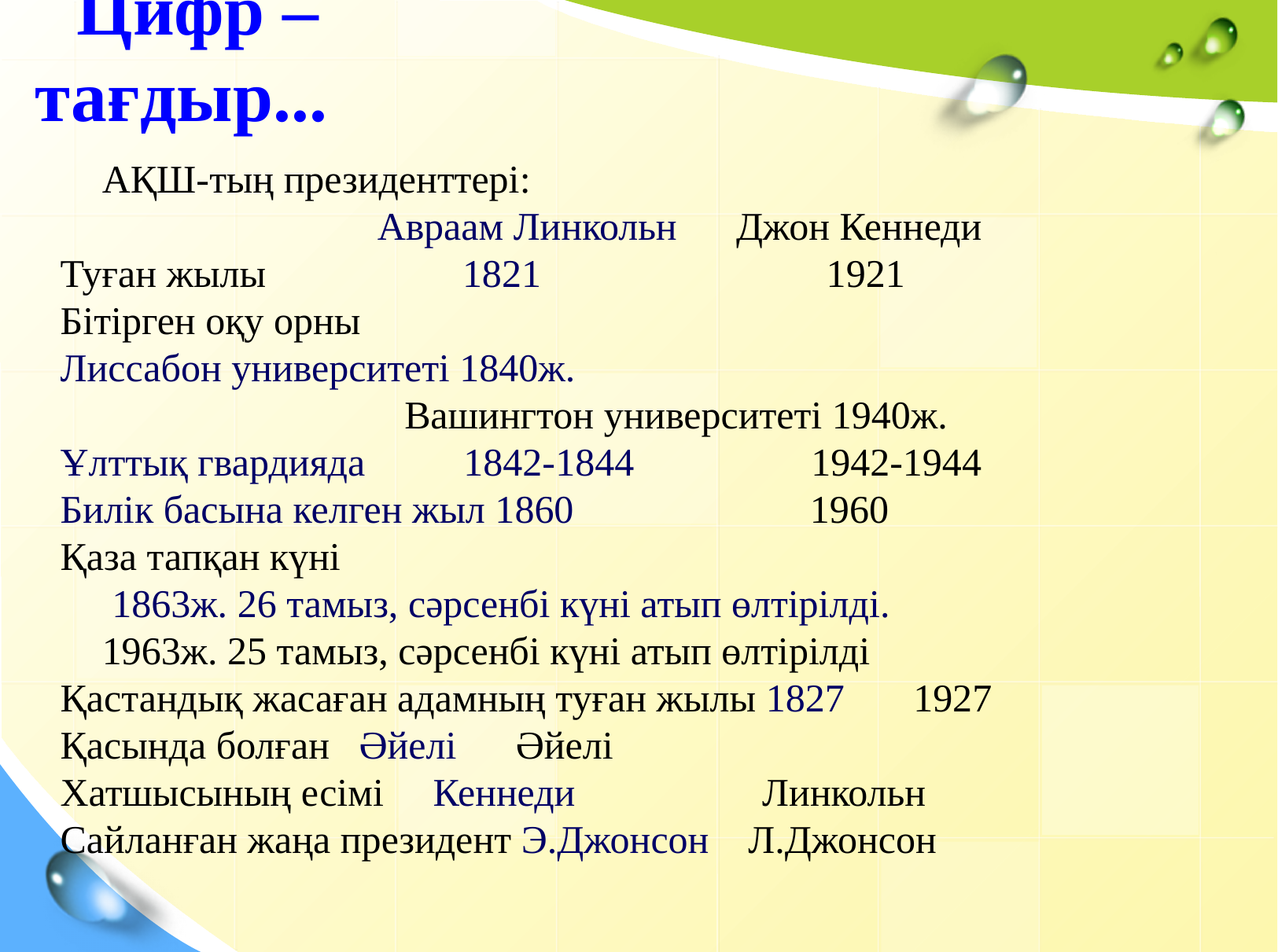

Цифр – тағдыр...
АҚШ-тың президенттері:
                            Авраам Линкольн      Джон Кеннеди
Туған жылы                    1821                             1921
Бітірген оқу орны            
Лиссабон университеті 1840ж. 
                                   Вашингтон университеті 1940ж. 
Ұлттық гвардияда          1842-1844                  1942-1944
Билік басына келген жыл 1860                        1960
Қаза тапқан күні
 1863ж. 26 тамыз, сәрсенбі күні атып өлтірілді.
1963ж. 25 тамыз, сәрсенбі күні атып өлтірілді
Қастандық жасаған адамның туған жылы 1827       1927
Қасында болған   Әйелі      Әйелі
Хатшысының есімі     Кеннеди                   Линкольн
Сайланған жаңа президент Э.Джонсон    Л.Джонсон